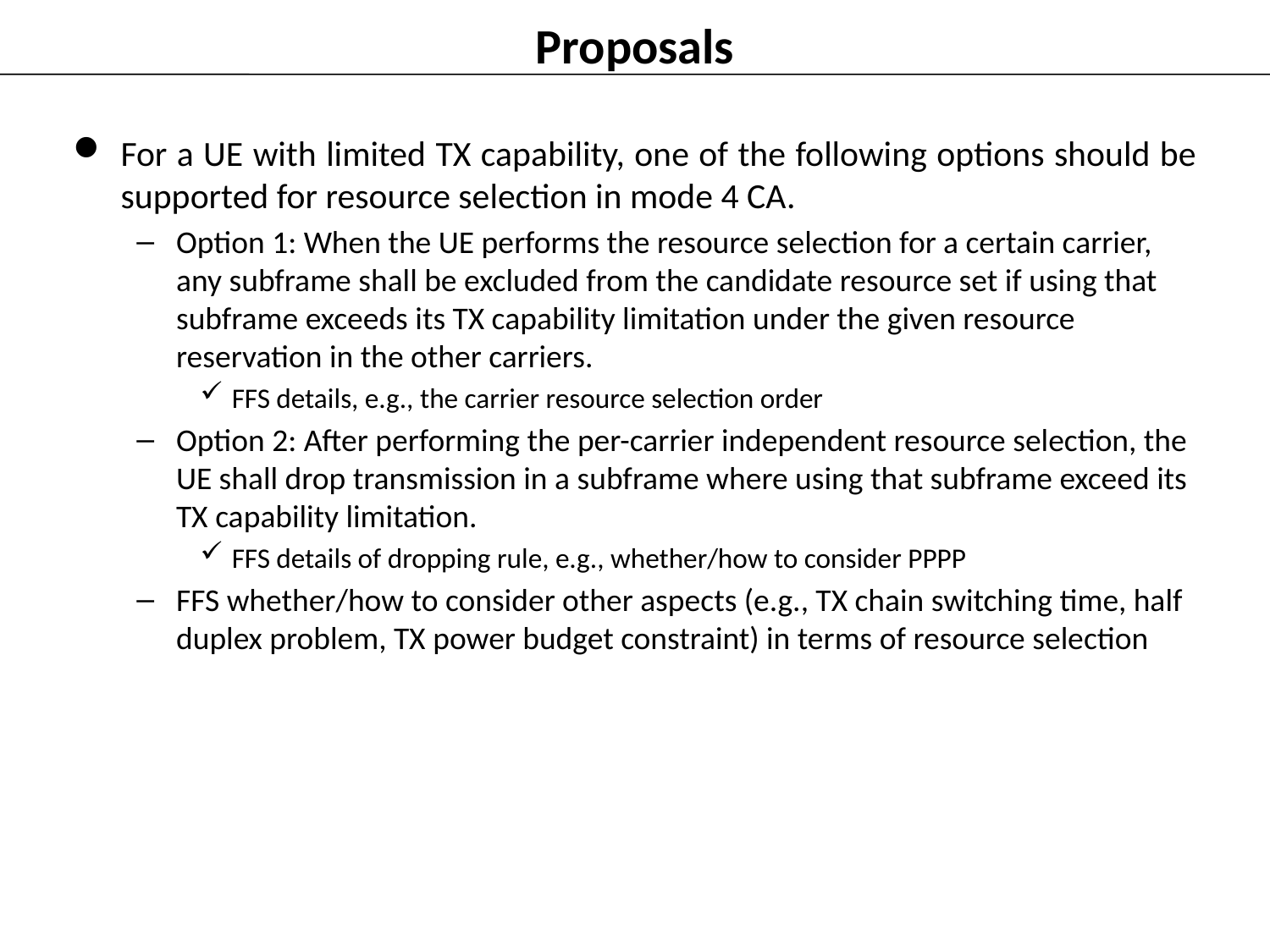

# Proposals
For a UE with limited TX capability, one of the following options should be supported for resource selection in mode 4 CA.
Option 1: When the UE performs the resource selection for a certain carrier, any subframe shall be excluded from the candidate resource set if using that subframe exceeds its TX capability limitation under the given resource reservation in the other carriers.
FFS details, e.g., the carrier resource selection order
Option 2: After performing the per-carrier independent resource selection, the UE shall drop transmission in a subframe where using that subframe exceed its TX capability limitation.
FFS details of dropping rule, e.g., whether/how to consider PPPP
FFS whether/how to consider other aspects (e.g., TX chain switching time, half duplex problem, TX power budget constraint) in terms of resource selection